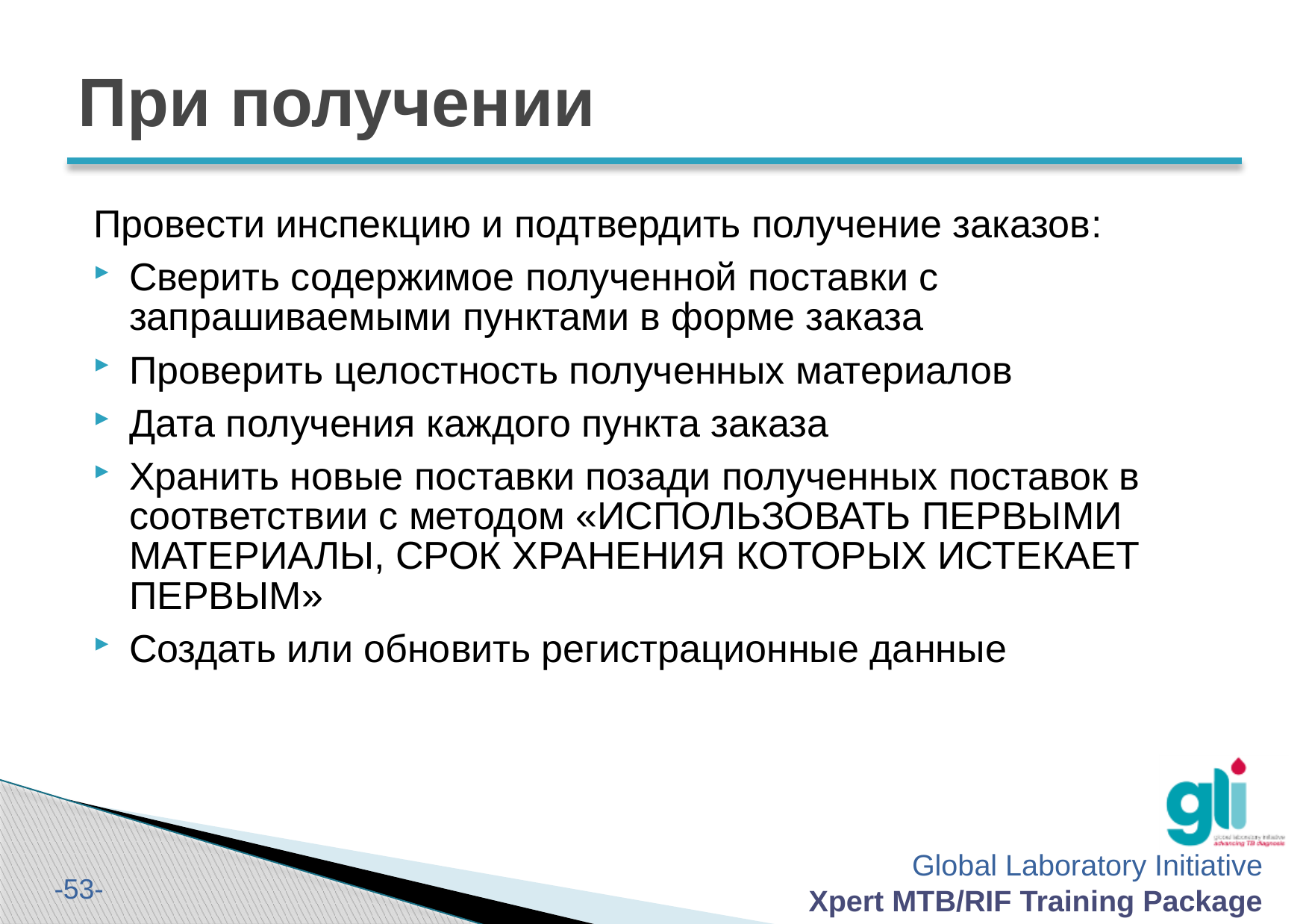

# При получении
Провести инспекцию и подтвердить получение заказов:
Сверить содержимое полученной поставки с запрашиваемыми пунктами в форме заказа
Проверить целостность полученных материалов
Дата получения каждого пункта заказа
Хранить новые поставки позади полученных поставок в соответствии с методом «ИСПОЛЬЗОВАТЬ ПЕРВЫМИ МАТЕРИАЛЫ, СРОК ХРАНЕНИЯ КОТОРЫХ ИСТЕКАЕТ ПЕРВЫМ»
Создать или обновить регистрационные данные